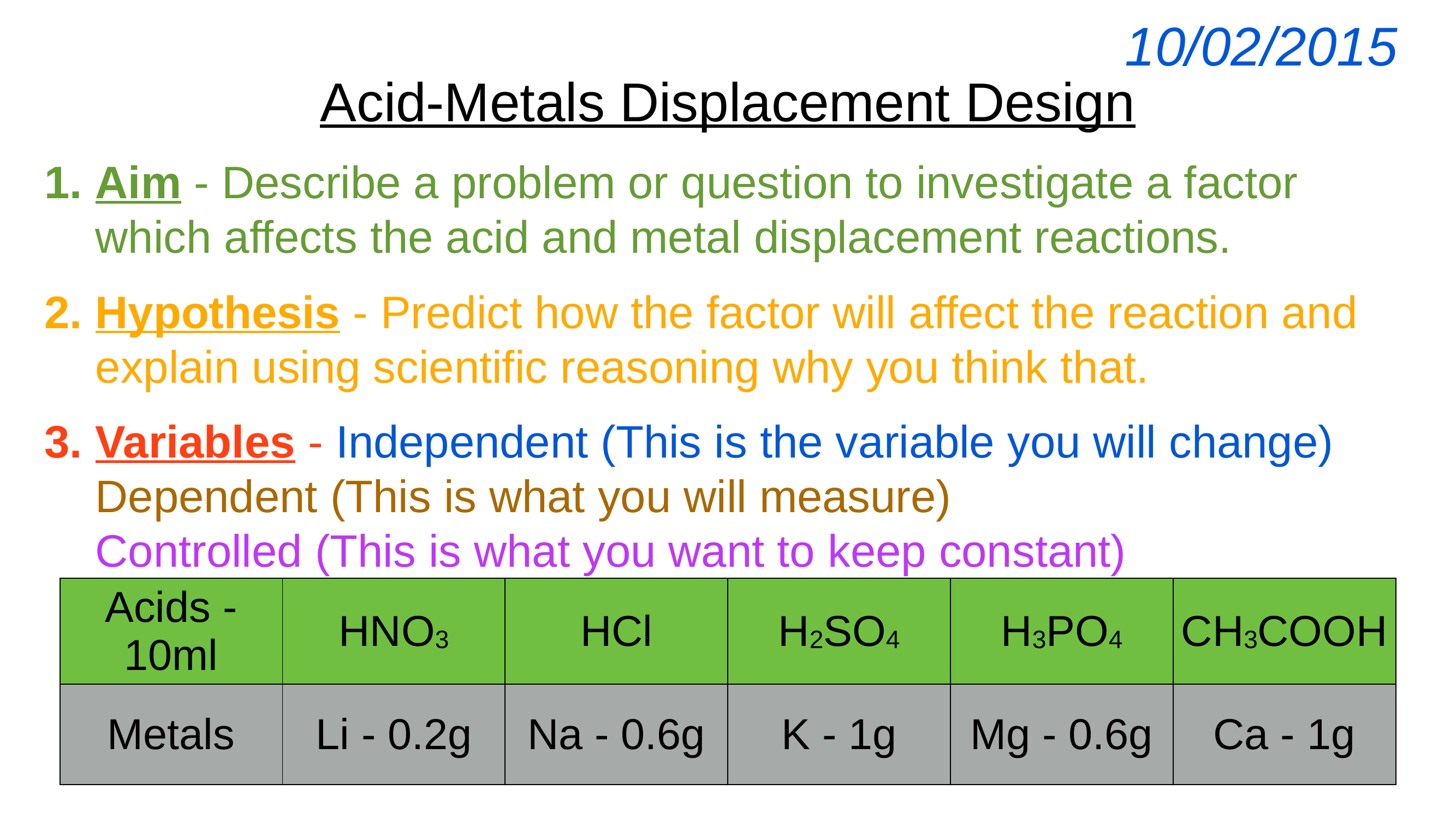

| 10/02/2015 |
| --- |
Acid-Metals Displacement Design
Aim - Describe a problem or question to investigate a factor which affects the acid and metal displacement reactions.
Hypothesis - Predict how the factor will affect the reaction and explain using scientific reasoning why you think that.
Variables - Independent (This is the variable you will change)  Dependent (This is what you will measure)                    Controlled (This is what you want to keep constant)
| Acids - 10ml | HNO3 | HCl | H2SO4 | H3PO4 | CH3COOH |
| --- | --- | --- | --- | --- | --- |
| Metals | Li - 0.2g | Na - 0.6g | K - 1g | Mg - 0.6g | Ca - 1g |